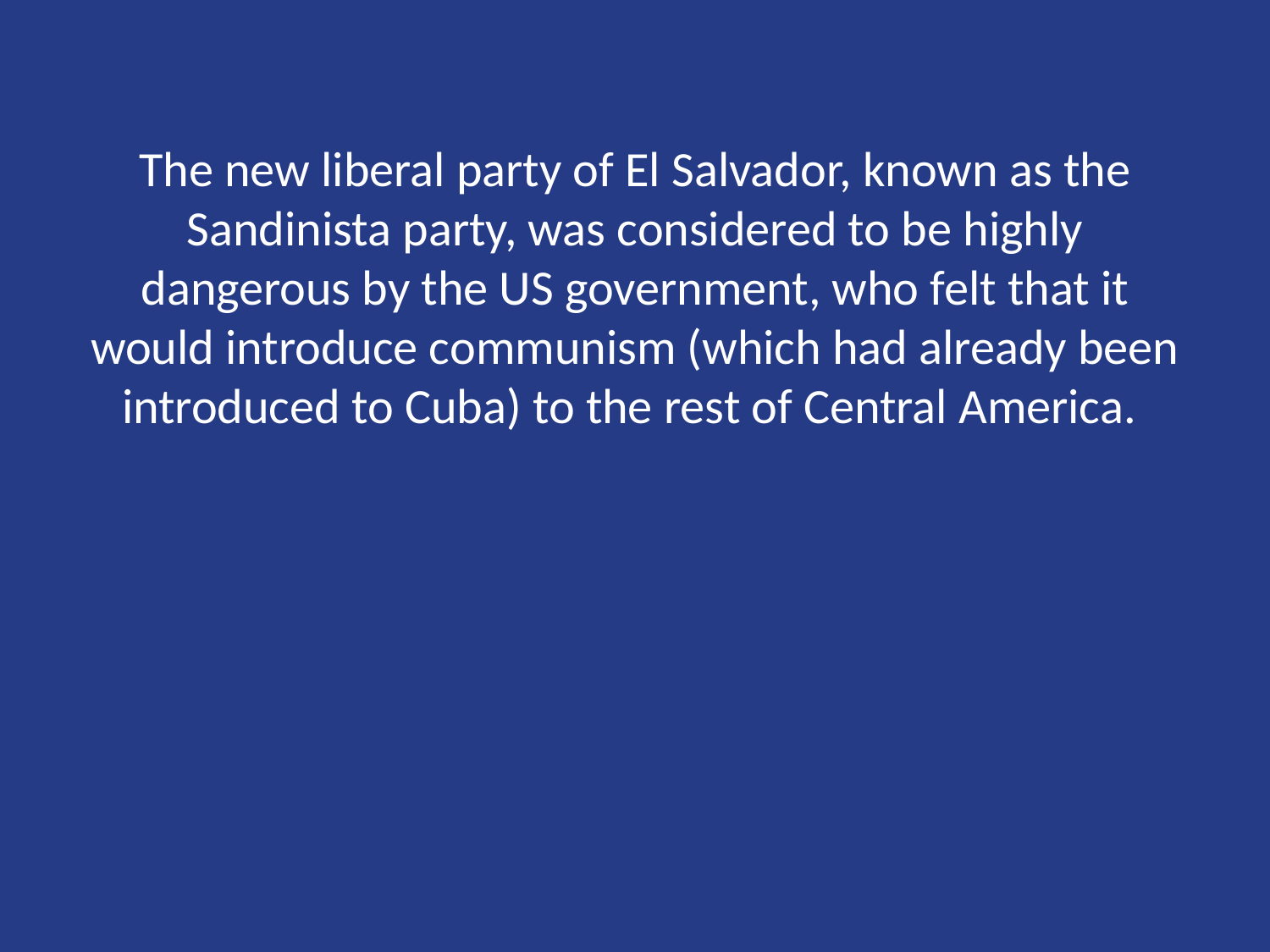

# The new liberal party of El Salvador, known as the Sandinista party, was considered to be highly dangerous by the US government, who felt that it would introduce communism (which had already been introduced to Cuba) to the rest of Central America.